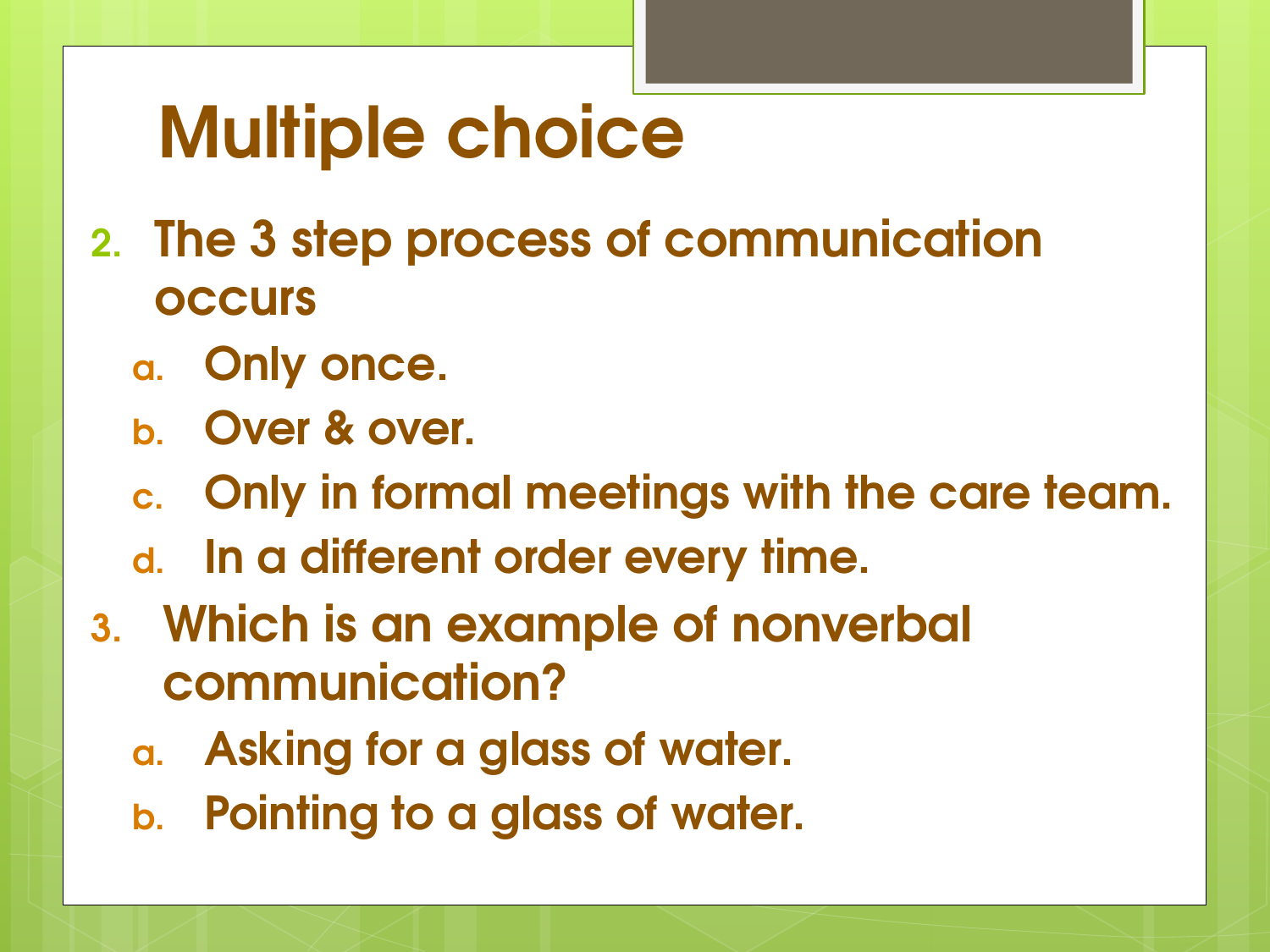

# Multiple choice
The 3 step process of communication occurs
Only once.
Over & over.
Only in formal meetings with the care team.
In a different order every time.
Which is an example of nonverbal communication?
Asking for a glass of water.
Pointing to a glass of water.